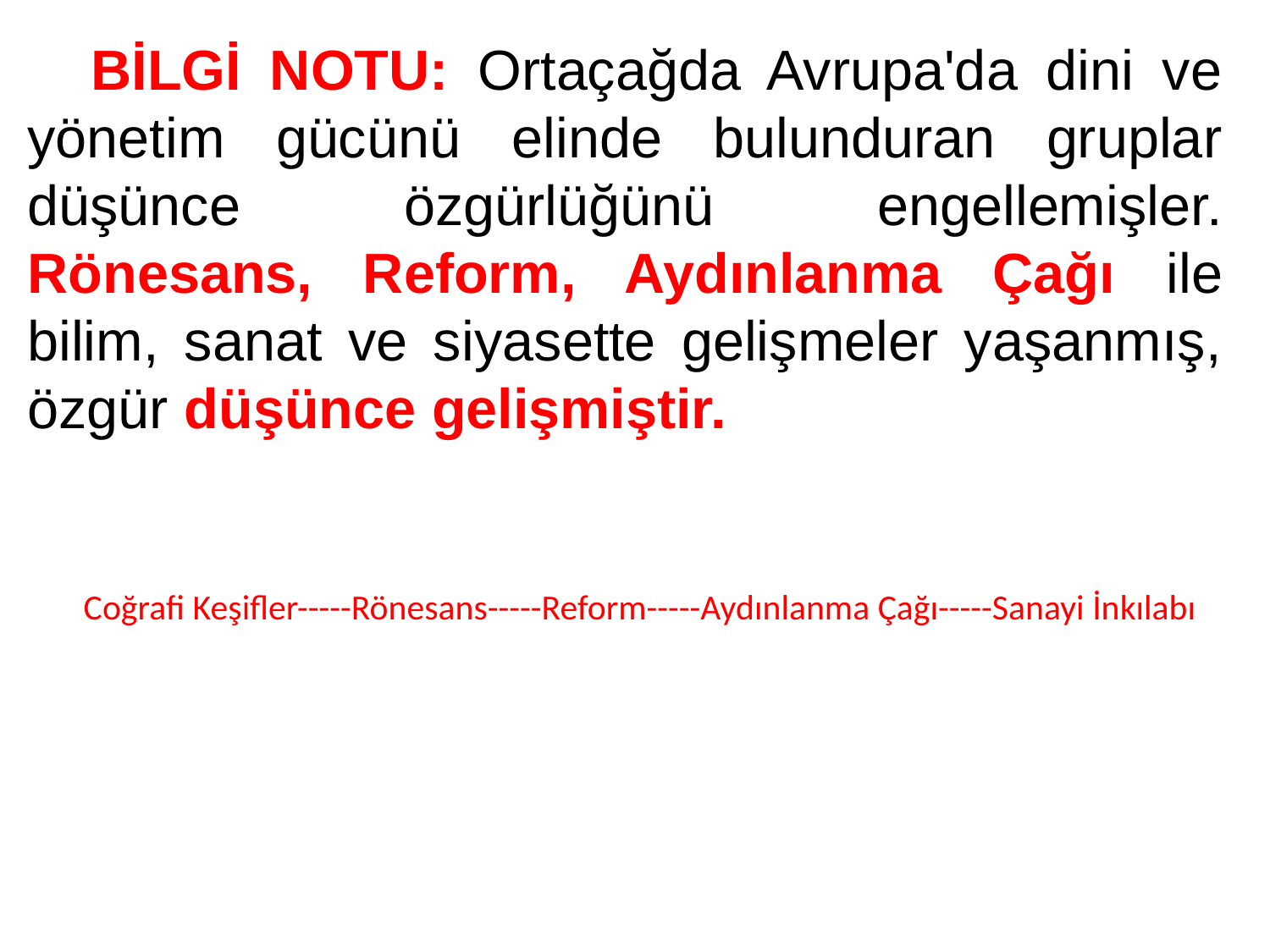

BİLGİ NOTU: Ortaçağda Avrupa'da dini ve yönetim gücünü elinde bulunduran gruplar düşünce özgürlüğünü engellemişler. Rönesans, Reform, Aydınlanma Çağı ile bilim, sanat ve siyasette gelişmeler yaşanmış, özgür düşünce gelişmiştir.
Coğrafi Keşifler-----Rönesans-----Reform-----Aydınlanma Çağı-----Sanayi İnkılabı